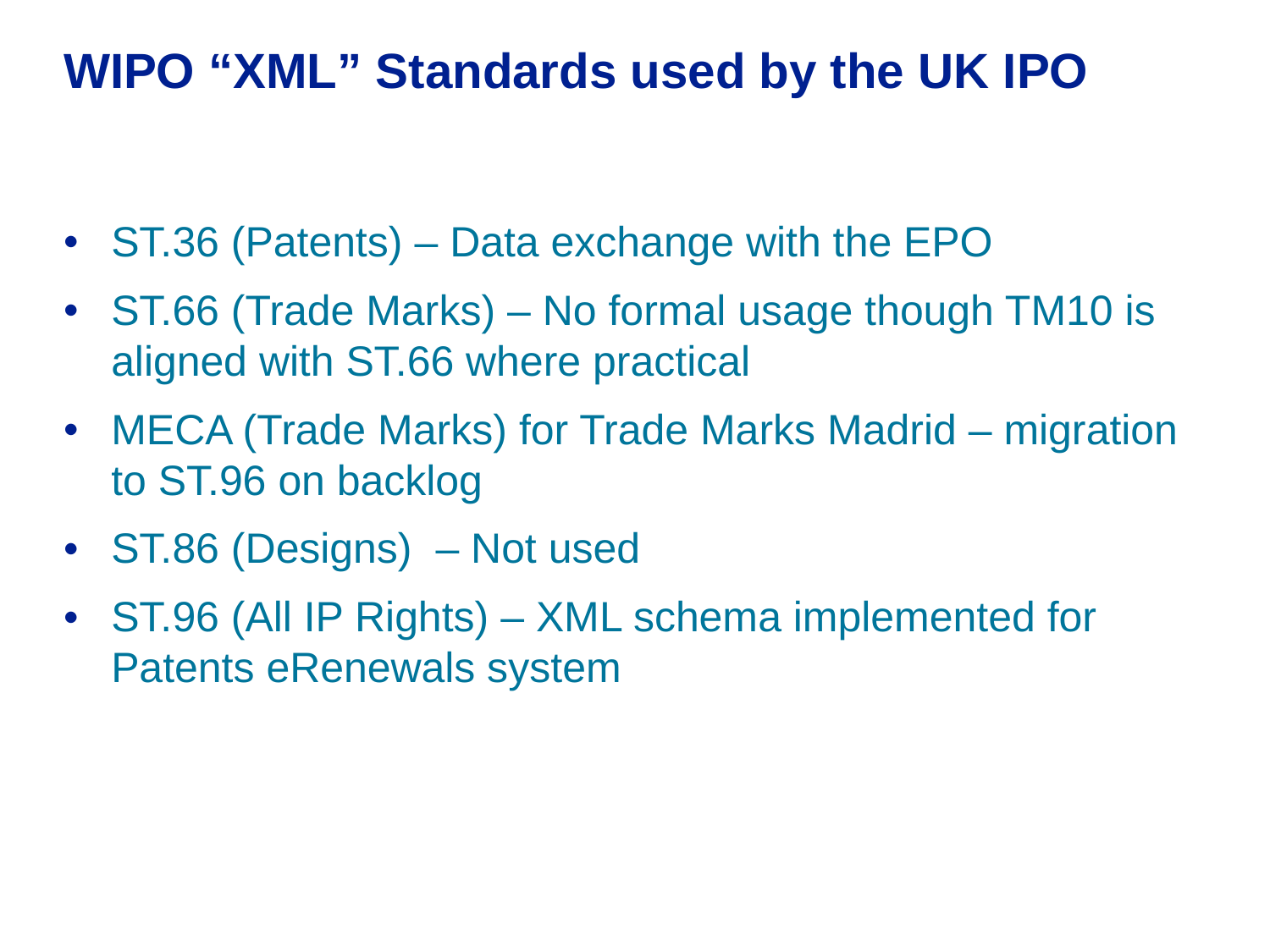

# WIPO “XML” Standards used by the UK IPO
ST.36 (Patents) – Data exchange with the EPO
ST.66 (Trade Marks) – No formal usage though TM10 is aligned with ST.66 where practical
MECA (Trade Marks) for Trade Marks Madrid – migration to ST.96 on backlog
ST.86 (Designs)  – Not used
ST.96 (All IP Rights) – XML schema implemented for Patents eRenewals system